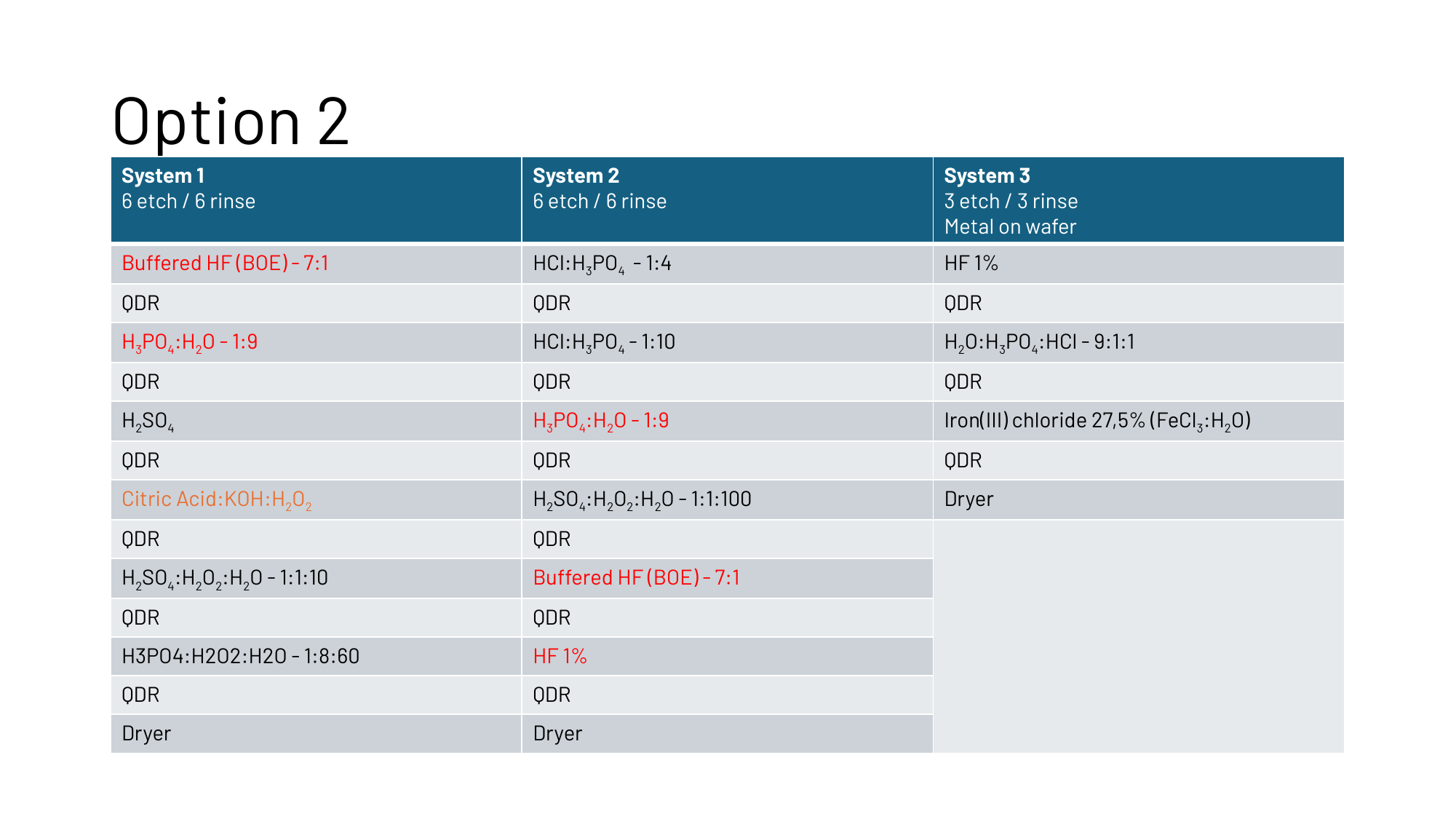

# Option 2
| System 1 6 etch / 6 rinse | System 2 6 etch / 6 rinse | System 3 3 etch / 3 rinse Metal on wafer |
| --- | --- | --- |
| Buffered HF (BOE) - 7:1 | HCl:H3PO4 - 1:4 | HF 1% |
| QDR | QDR | QDR |
| H3PO4:H2O - 1:9 | HCl:H3PO4 - 1:10 | H2O:H3PO4:HCl - 9:1:1 |
| QDR | QDR | QDR |
| H2SO4 | H3PO4:H2O - 1:9 | Iron(III) chloride 27,5% (FeCl3:H2O) |
| QDR | QDR | QDR |
| Citric Acid:KOH:H2O2 | H2SO4:H2O2:H2O - 1:1:100 | Dryer |
| QDR | QDR |  |
| H2SO4:H2O2:H2O - 1:1:10 | Buffered HF (BOE) - 7:1 |  |
| QDR | QDR |  |
| H3PO4:H2O2:H2O - 1:8:60 | HF 1% |  |
| QDR | QDR |  |
| Dryer | Dryer |  |